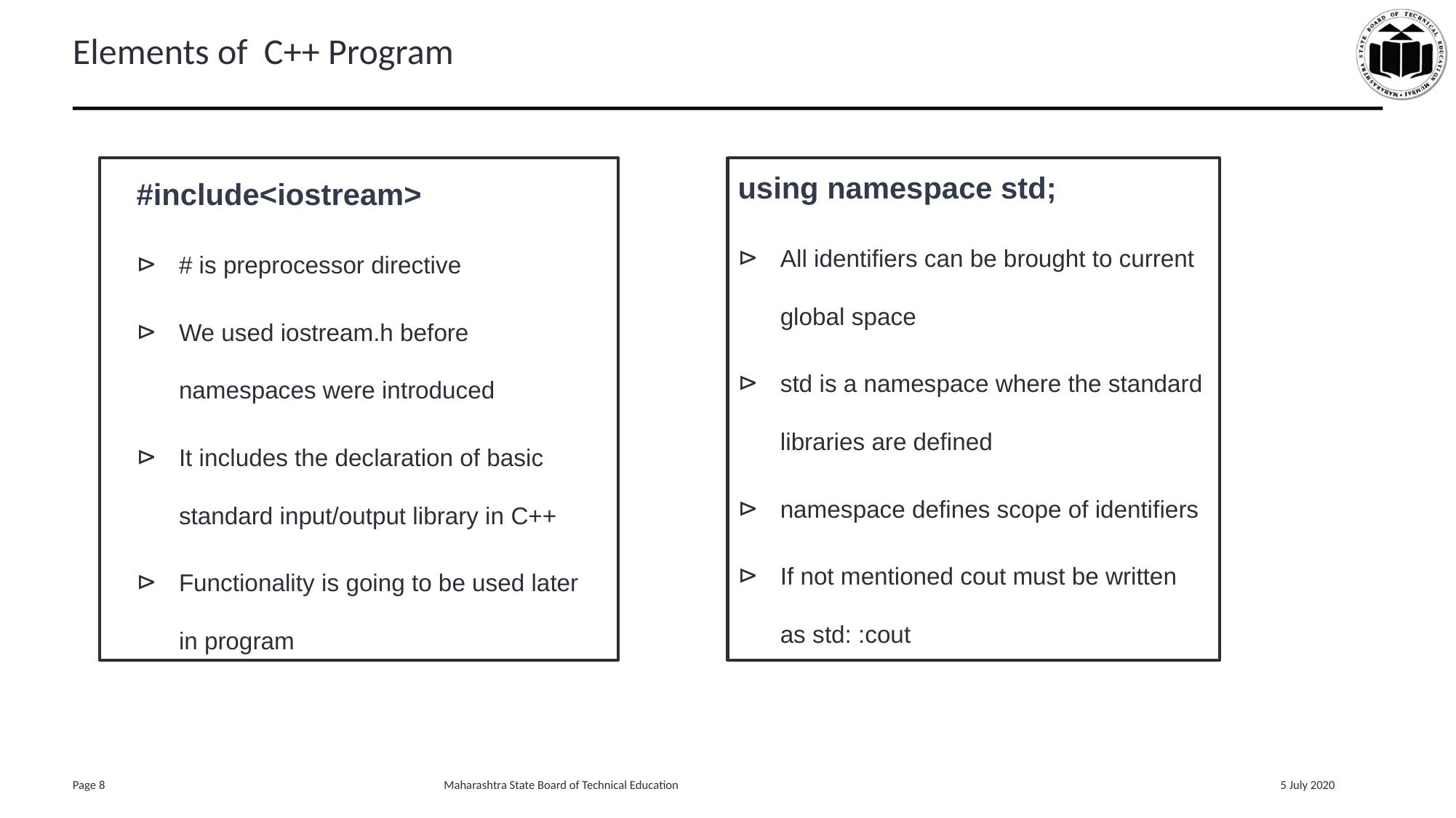

# Elements of  C++ Program

using namespace std;
All identifiers can be brought to current global space
std is a namespace where the standard libraries are defined
namespace defines scope of identifiers
If not mentioned cout must be written as std: :cout

#include<iostream>
# is preprocessor directive
We used iostream.h before namespaces were introduced
It includes the declaration of basic standard input/output library in C++
Functionality is going to be used later in program